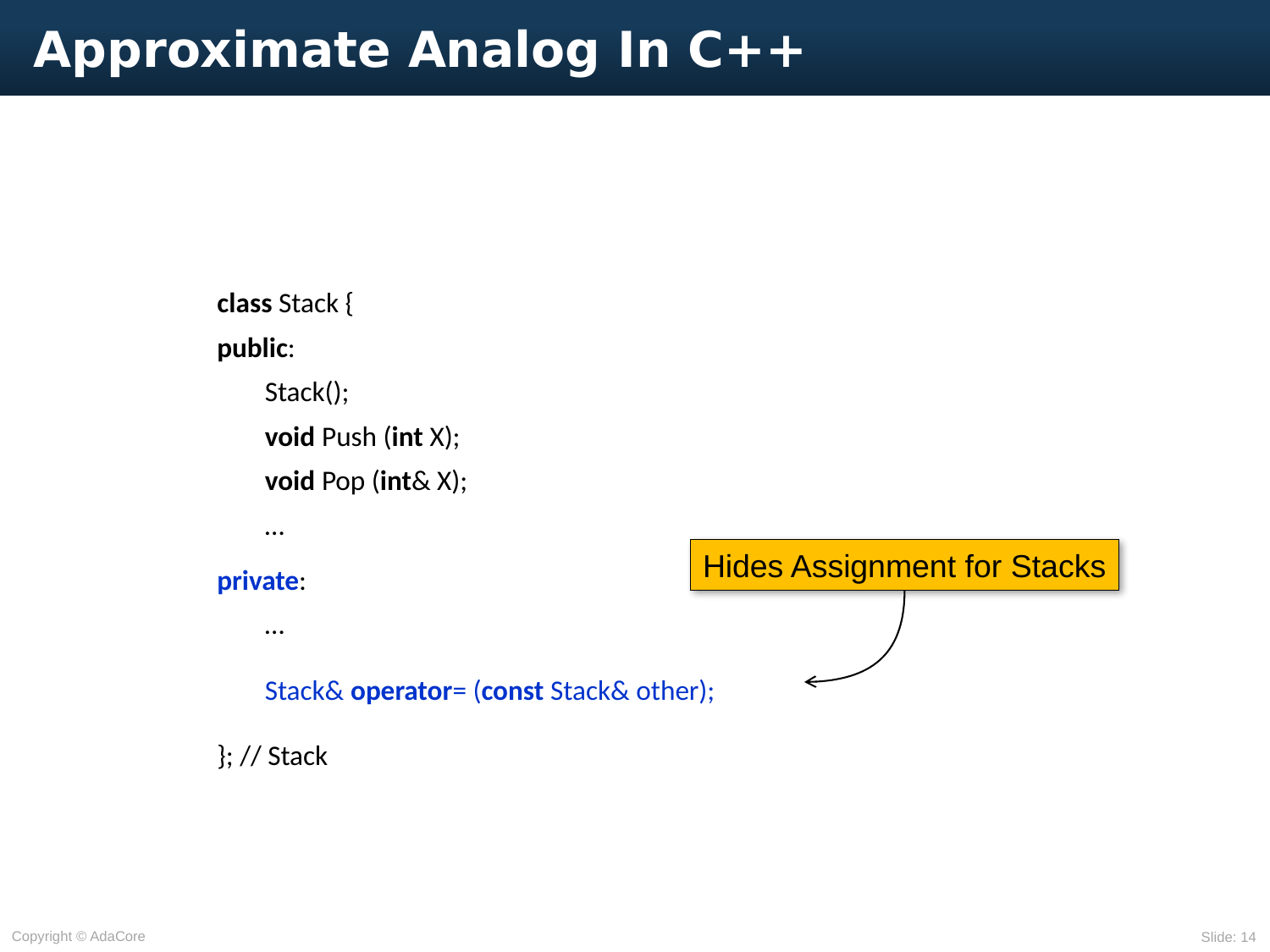

# Approximate Analog In C++
class Stack {
public:
	Stack();
	void Push (int X);
	void Pop (int& X);
	…
private:
	…
	Stack& operator= (const Stack& other);
}; // Stack
Hides Assignment for Stacks